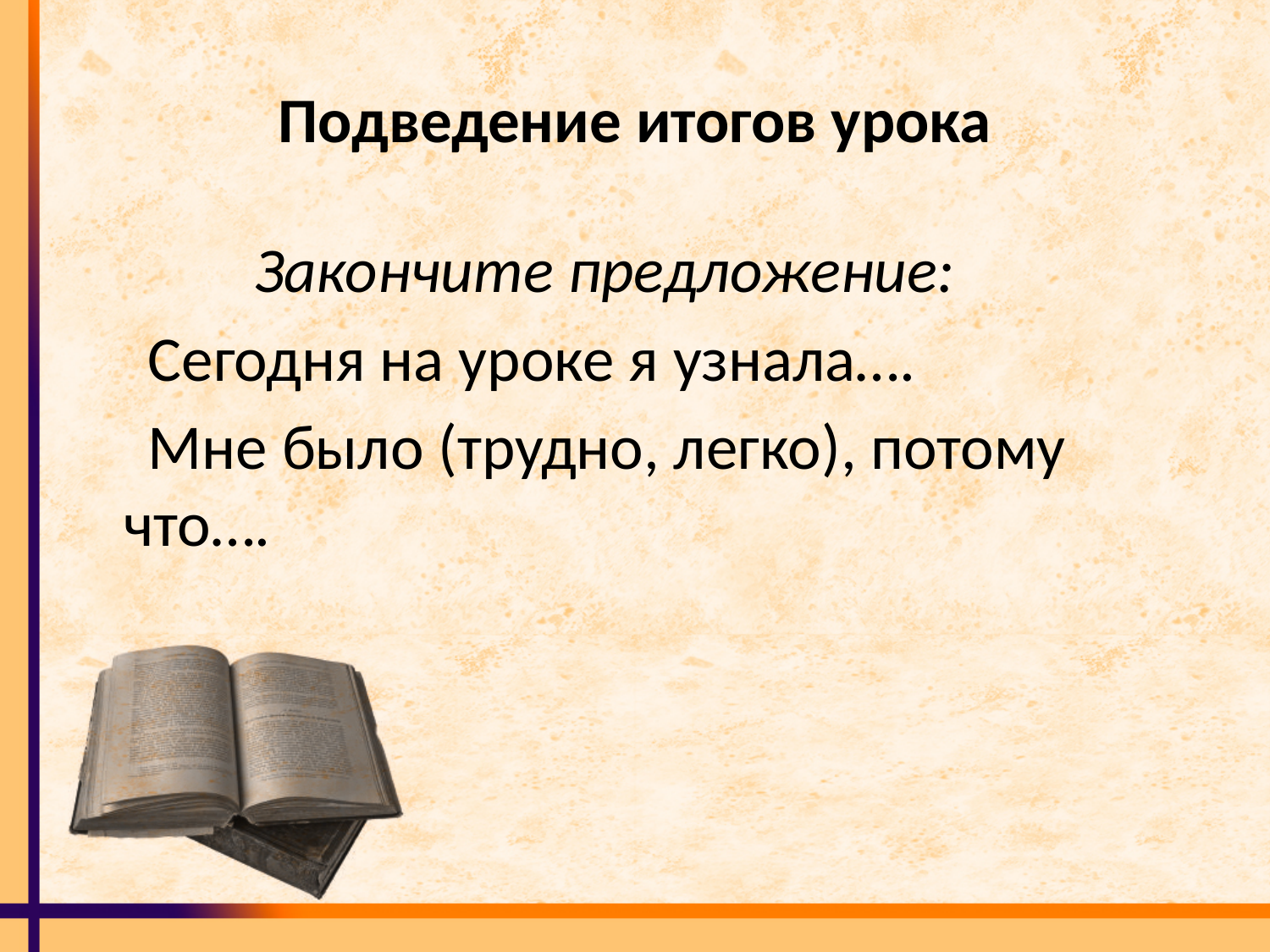

# Подведение итогов урока
              Закончите предложение:
     Сегодня на уроке я узнала….
     Мне было (трудно, легко), потому что….